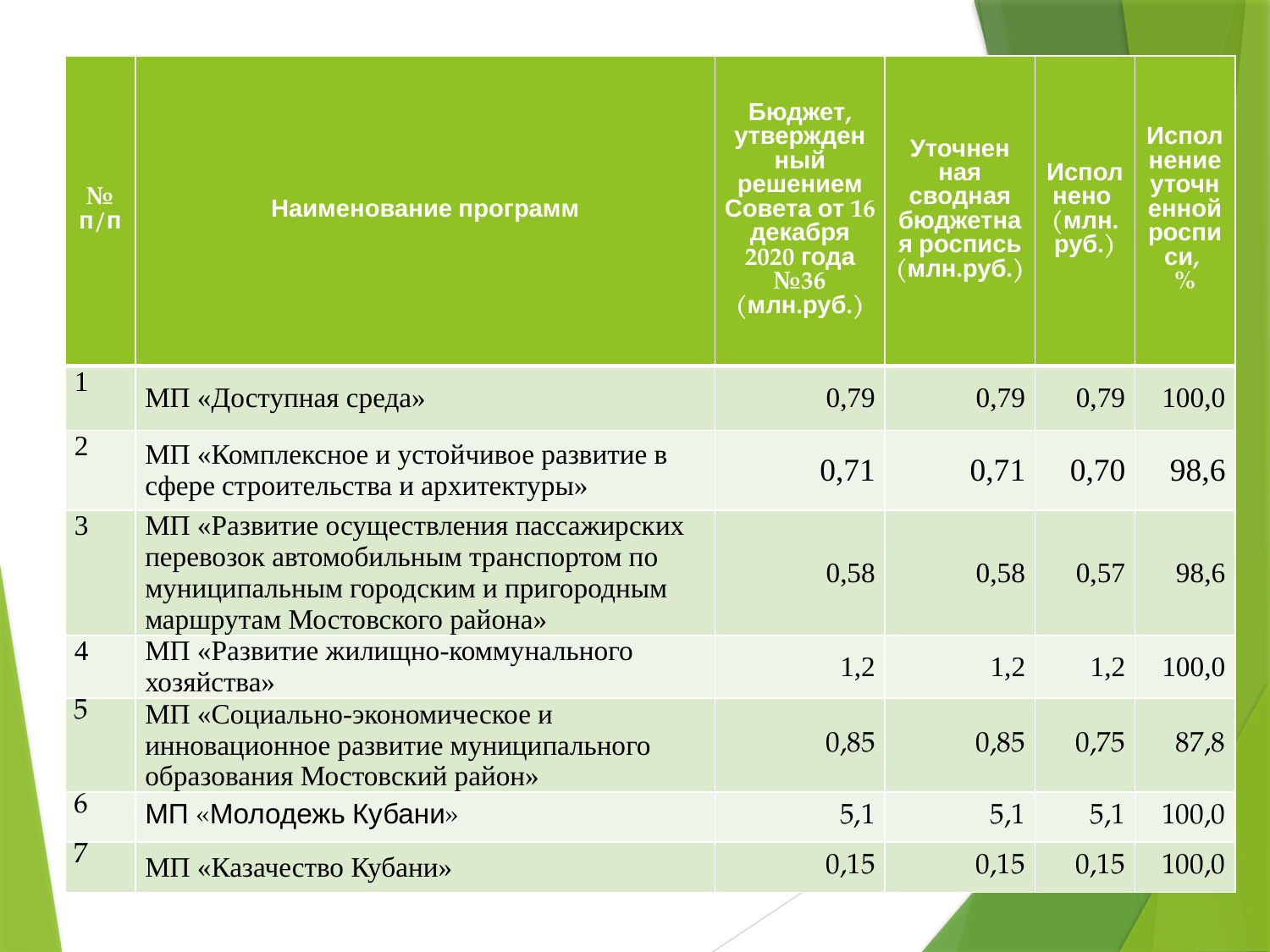

| № п/п | Наименование программ | Бюджет, утвержден ный решением Совета от 16 декабря 2020 года №36 (млн.руб.) | Уточнен ная сводная бюджетная роспись (млн.руб.) | Исполнено (млн. руб.) | Исполнение уточненной росписи, % |
| --- | --- | --- | --- | --- | --- |
| 1 | МП «Доступная среда» | 0,79 | 0,79 | 0,79 | 100,0 |
| 2 | МП «Комплексное и устойчивое развитие в сфере строительства и архитектуры» | 0,71 | 0,71 | 0,70 | 98,6 |
| 3 | МП «Развитие осуществления пассажирских перевозок автомобильным транспортом по муниципальным городским и пригородным маршрутам Мостовского района» | 0,58 | 0,58 | 0,57 | 98,6 |
| 4 | МП «Развитие жилищно-коммунального хозяйства» | 1,2 | 1,2 | 1,2 | 100,0 |
| 5 | МП «Социально-экономическое и инновационное развитие муниципального образования Мостовский район» | 0,85 | 0,85 | 0,75 | 87,8 |
| 6 | МП «Молодежь Кубани» | 5,1 | 5,1 | 5,1 | 100,0 |
| 7 | МП «Казачество Кубани» | 0,15 | 0,15 | 0,15 | 100,0 |